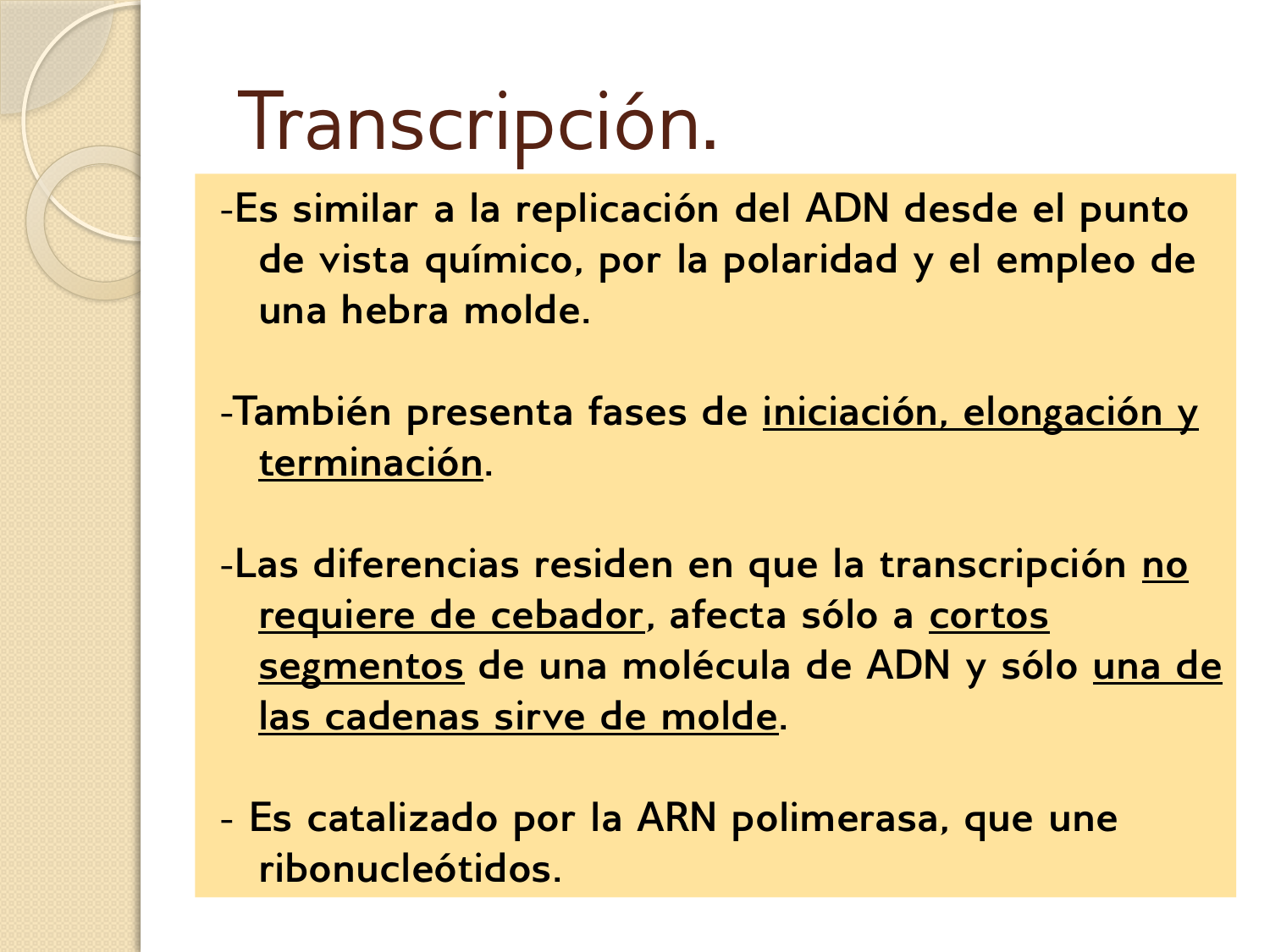

# Transcripción.
-Es similar a la replicación del ADN desde el punto de vista químico, por la polaridad y el empleo de una hebra molde.

-También presenta fases de iniciación, elongación y terminación.

-Las diferencias residen en que la transcripción no requiere de cebador, afecta sólo a cortos segmentos de una molécula de ADN y sólo una de las cadenas sirve de molde.

- Es catalizado por la ARN polimerasa, que une ribonucleótidos.